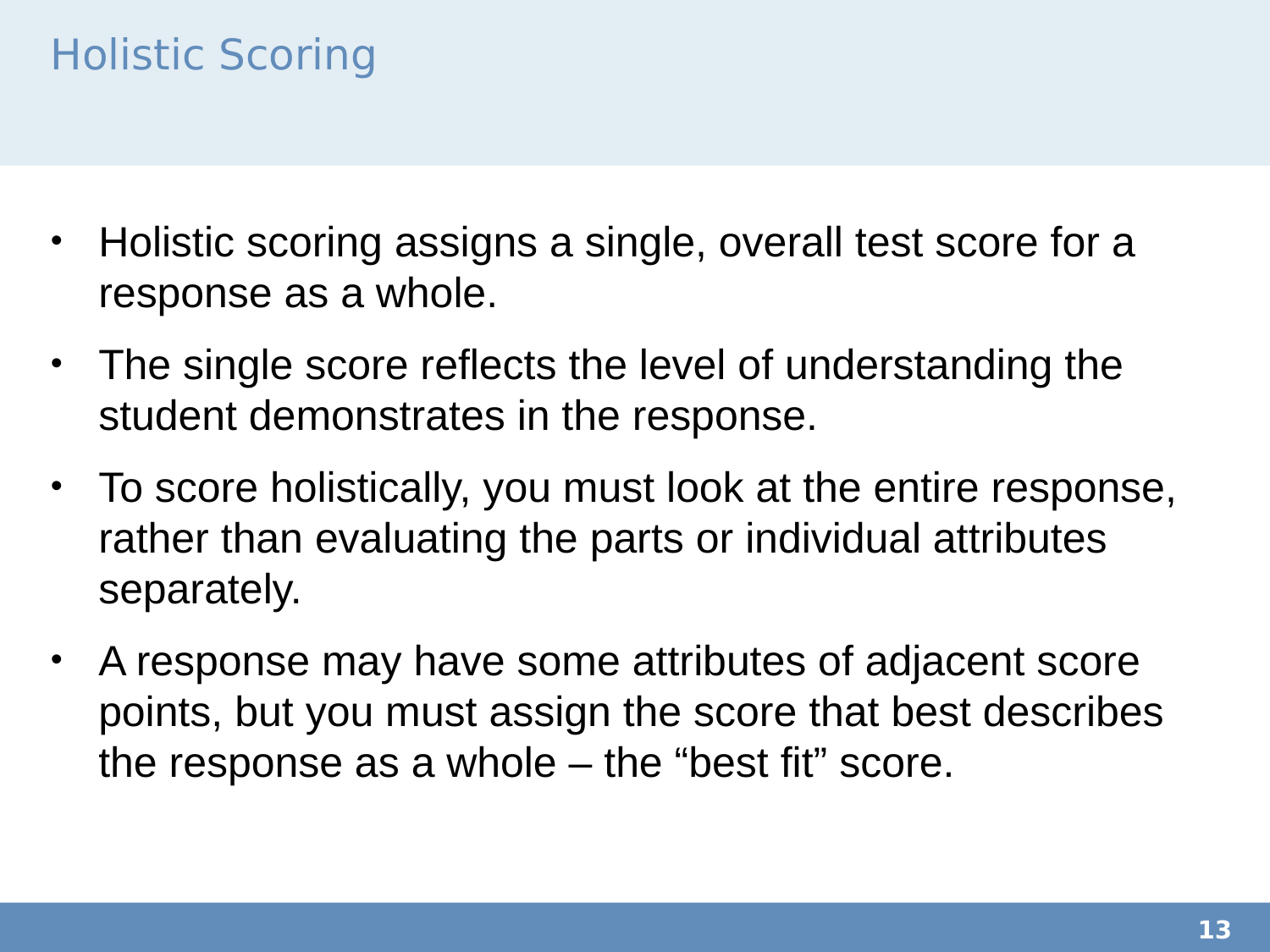

# Holistic Scoring
Holistic scoring assigns a single, overall test score for a response as a whole.
The single score reflects the level of understanding the student demonstrates in the response.
To score holistically, you must look at the entire response, rather than evaluating the parts or individual attributes separately.
A response may have some attributes of adjacent score points, but you must assign the score that best describes the response as a whole – the “best fit” score.
13